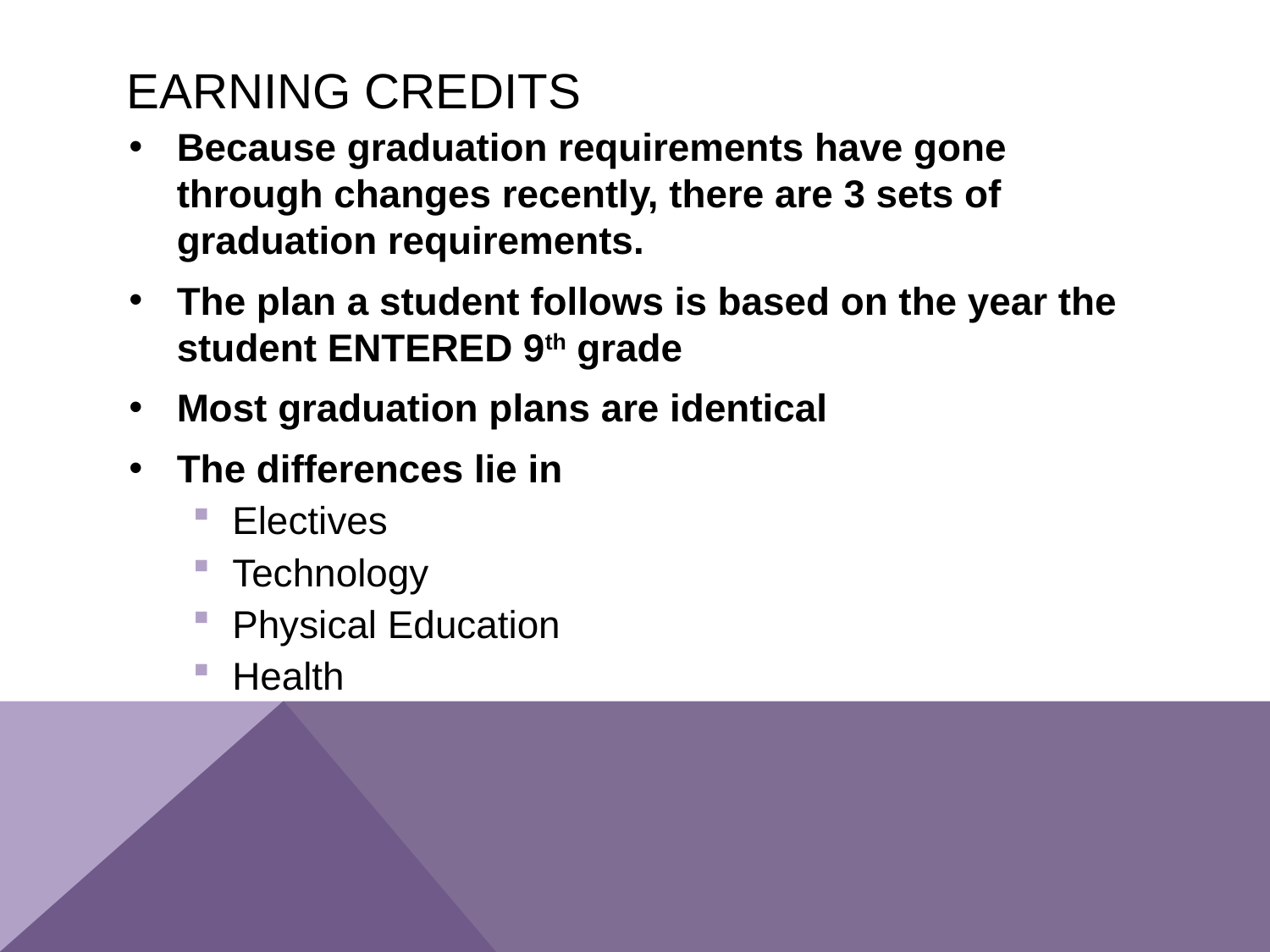

# EARNING CREDITS
Because graduation requirements have gone through changes recently, there are 3 sets of graduation requirements.
The plan a student follows is based on the year the student ENTERED 9th grade
Most graduation plans are identical
The differences lie in
Electives
Technology
Physical Education
Health